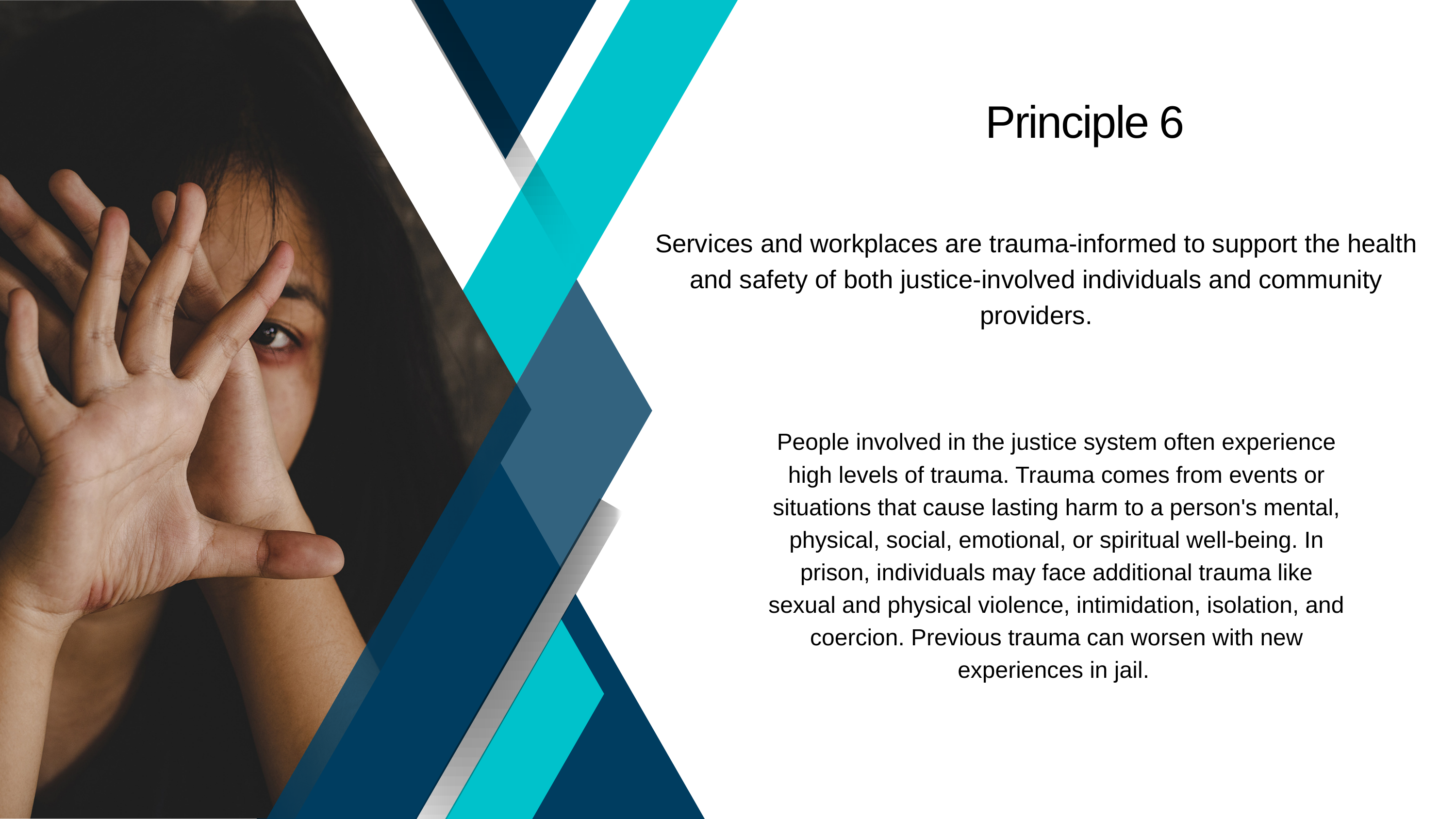

Principle 6
Services and workplaces are trauma-informed to support the health and safety of both justice-involved individuals and community providers.

People involved in the justice system often experience high levels of trauma. Trauma comes from events or situations that cause lasting harm to a person's mental, physical, social, emotional, or spiritual well-being. In prison, individuals may face additional trauma like sexual and physical violence, intimidation, isolation, and coercion. Previous trauma can worsen with new experiences in jail.